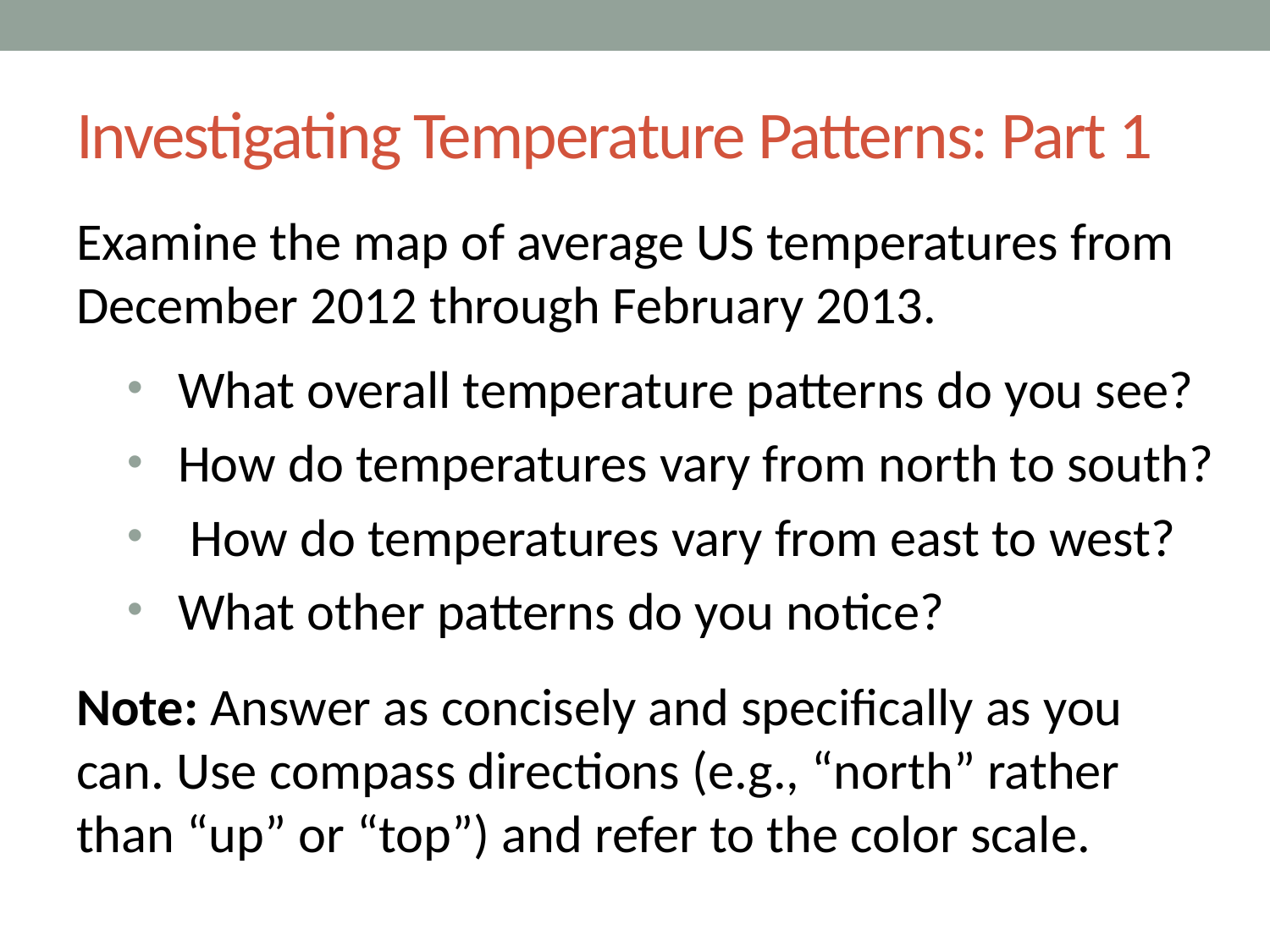

# Investigating Temperature Patterns: Part 1
Examine the map of average US temperatures from December 2012 through February 2013.
What overall temperature patterns do you see?
How do temperatures vary from north to south?
 How do temperatures vary from east to west?
What other patterns do you notice?
Note: Answer as concisely and specifically as you can. Use compass directions (e.g., “north” rather than “up” or “top”) and refer to the color scale.